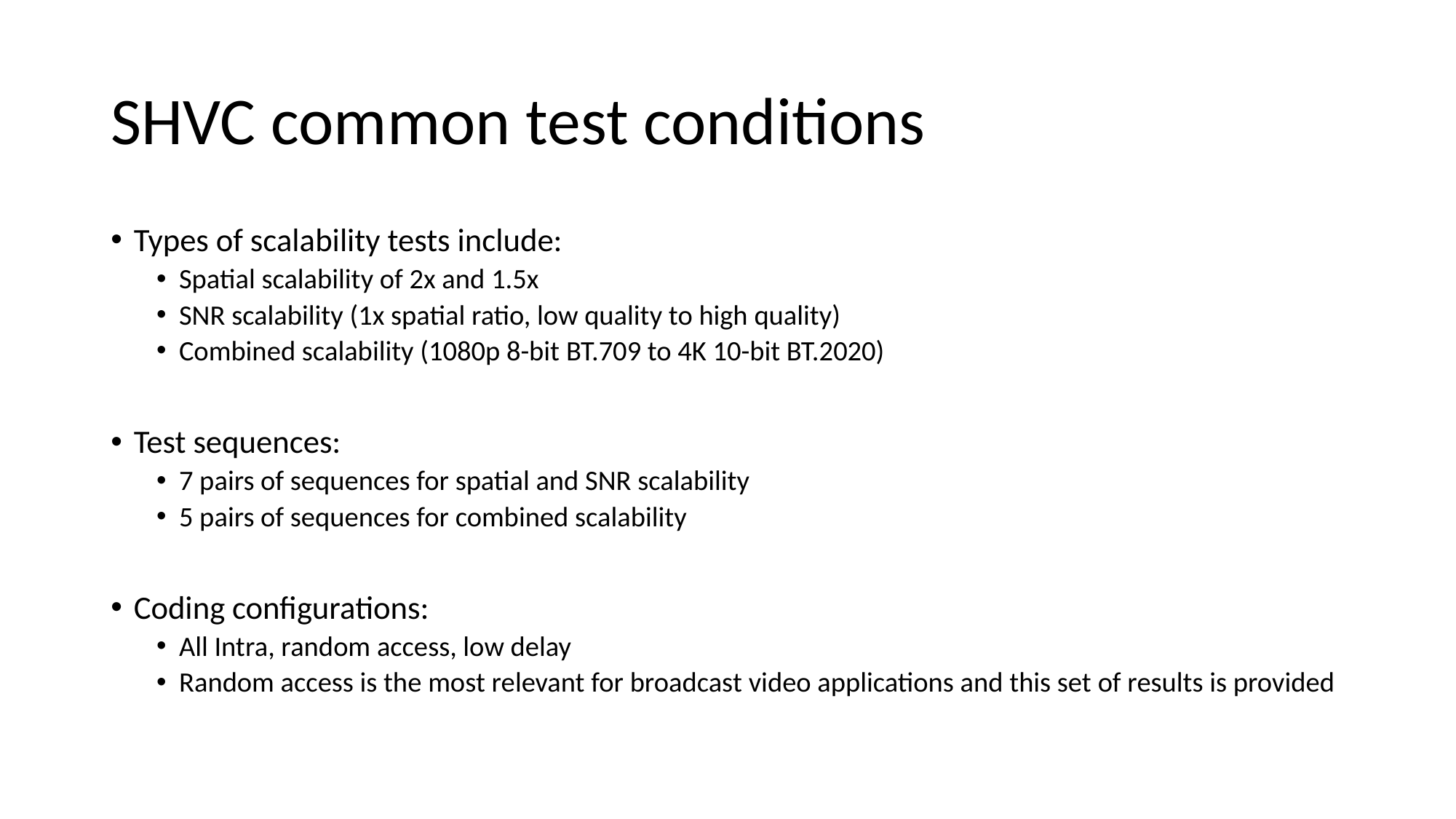

# SHVC common test conditions
Types of scalability tests include:
Spatial scalability of 2x and 1.5x
SNR scalability (1x spatial ratio, low quality to high quality)
Combined scalability (1080p 8-bit BT.709 to 4K 10-bit BT.2020)

Test sequences:
7 pairs of sequences for spatial and SNR scalability
5 pairs of sequences for combined scalability

Coding configurations:
All Intra, random access, low delay
Random access is the most relevant for broadcast video applications and this set of results is provided